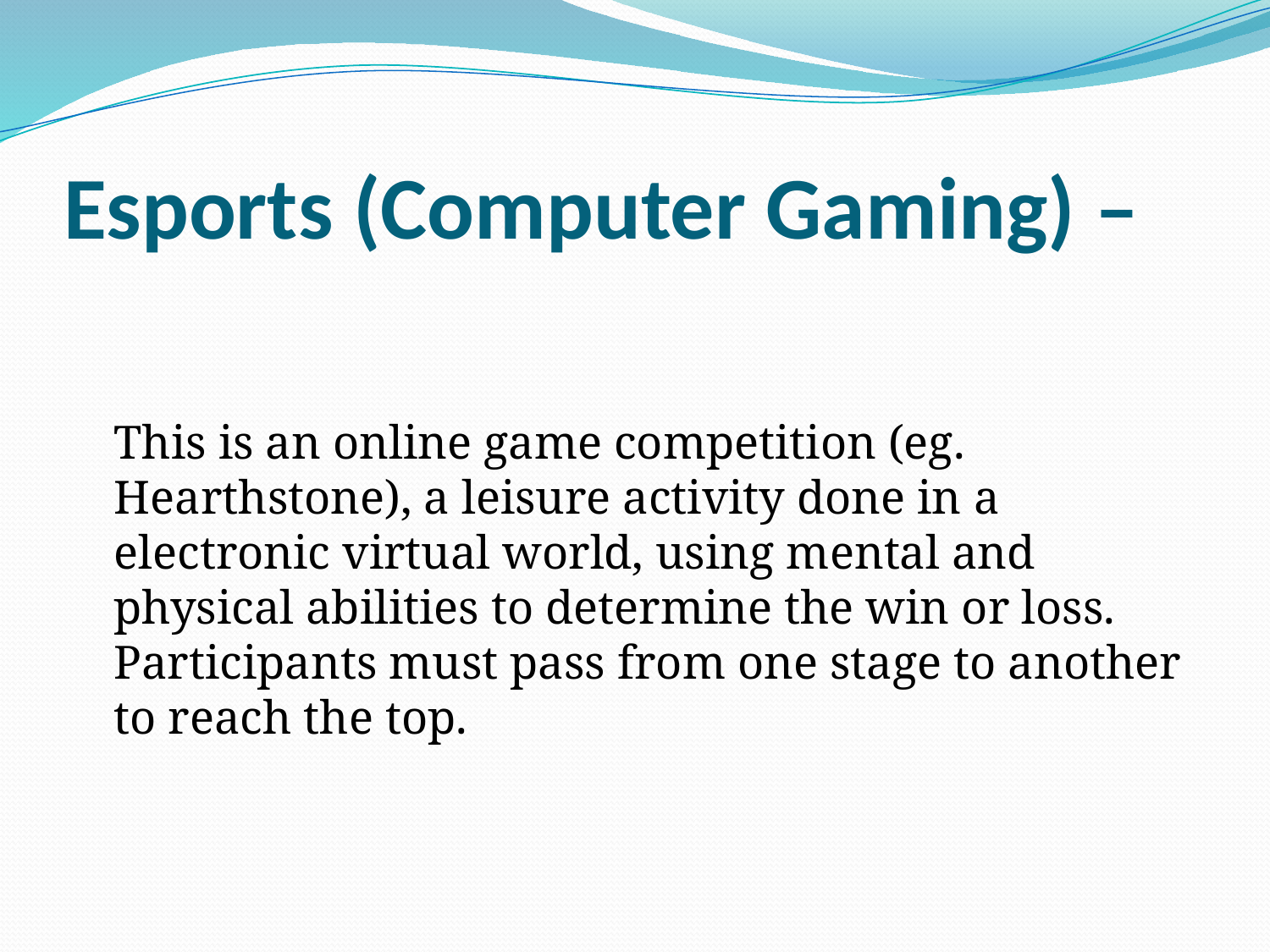

# Esports (Computer Gaming) –
	This is an online game competition (eg. Hearthstone), a leisure activity done in a electronic virtual world, using mental and physical abilities to determine the win or loss. Participants must pass from one stage to another to reach the top.